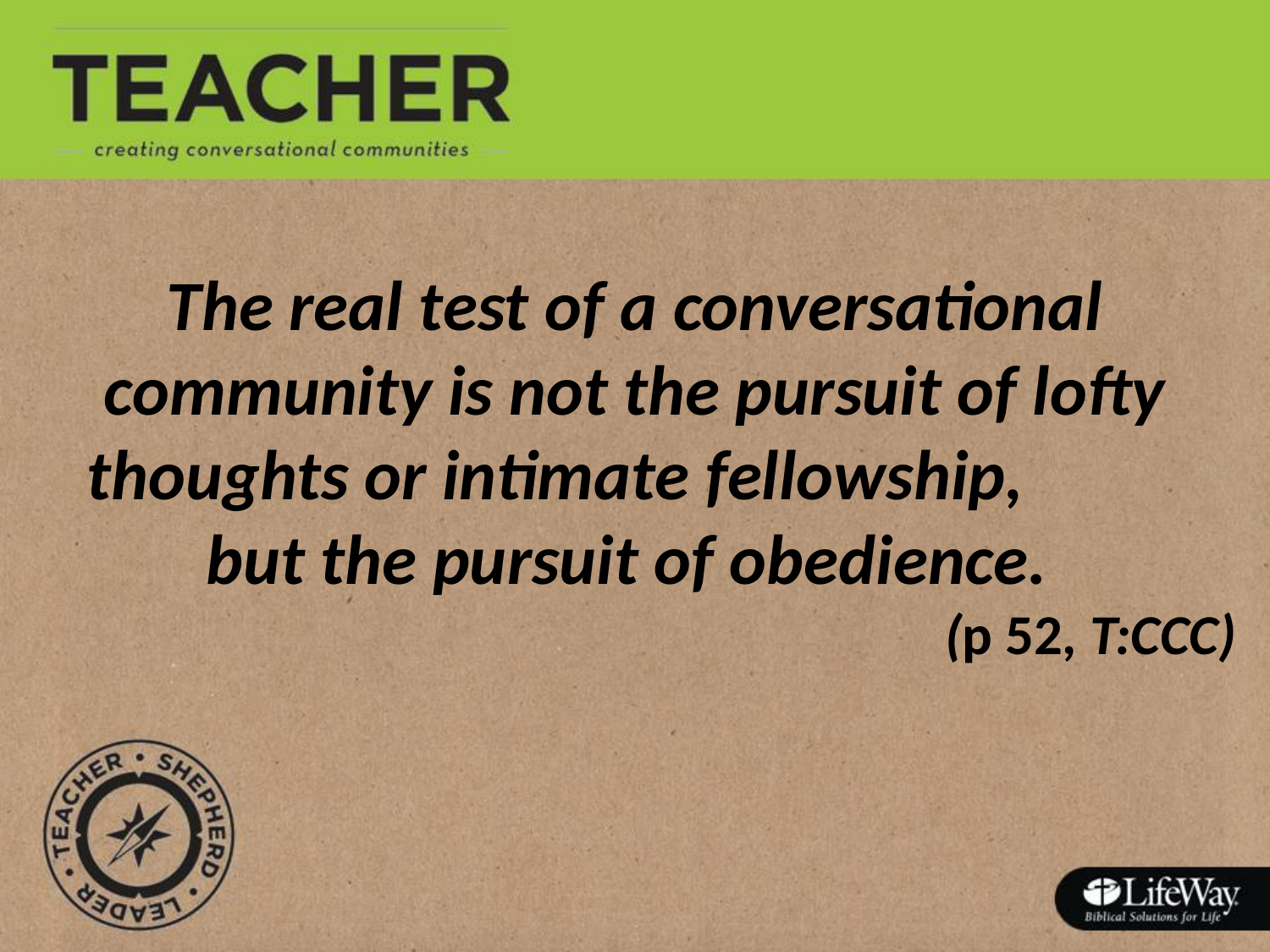

The real test of a conversational community is not the pursuit of lofty thoughts or intimate fellowship,           but the pursuit of obedience.
(p 52, T:CCC)